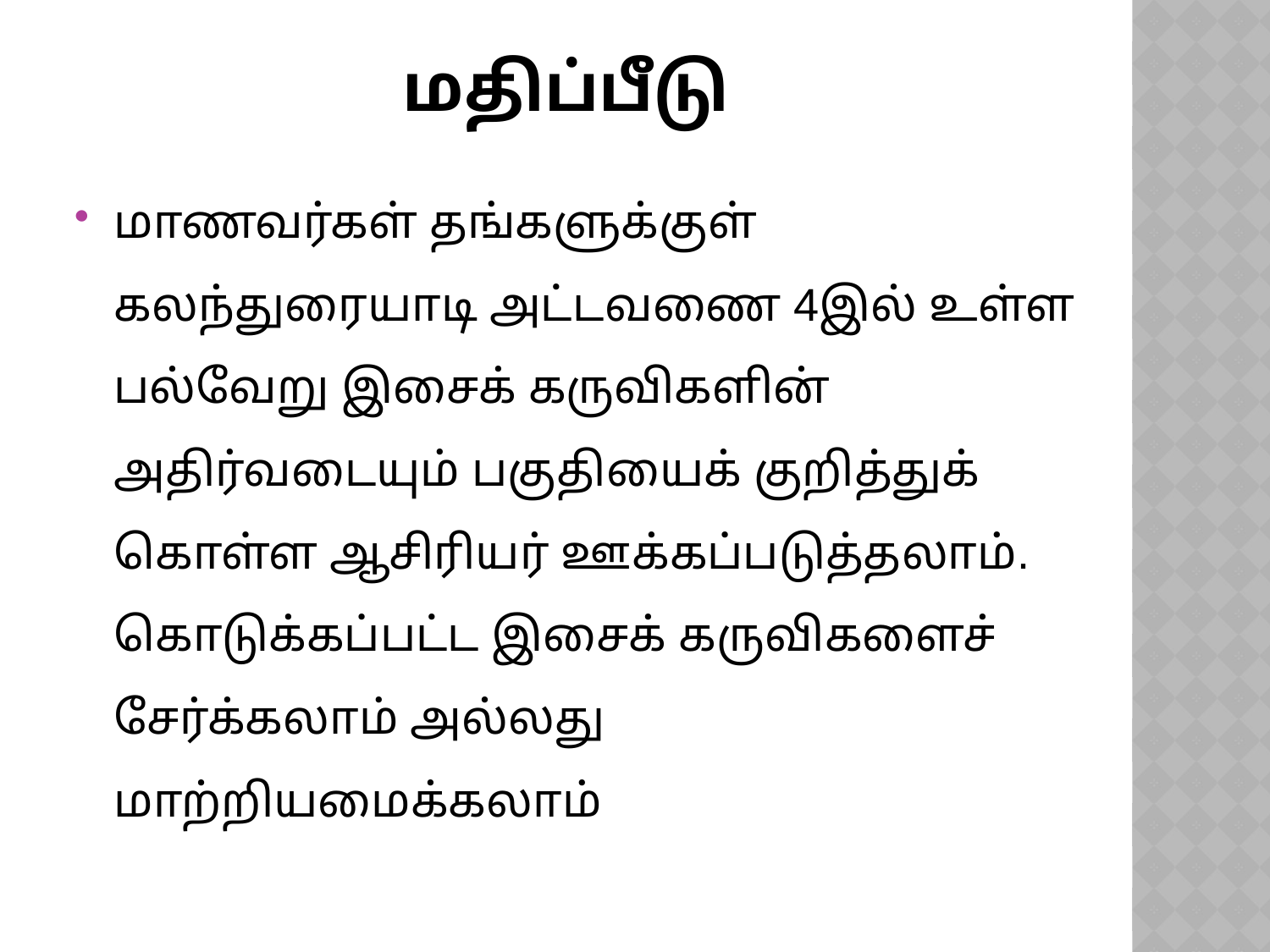

# மதிப்பீடு
மாணவர்கள் தங்களுக்குள் கலந்துரையாடி அட்டவணை 4இல் உள்ள பல்வேறு இசைக் கருவிகளின் அதிர்வடையும் பகுதியைக் குறித்துக் கொள்ள ஆசிரியர் ஊக்கப்படுத்தலாம். கொடுக்கப்பட்ட இசைக் கருவிகளைச் சேர்க்கலாம் அல்லது மாற்றியமைக்கலாம்